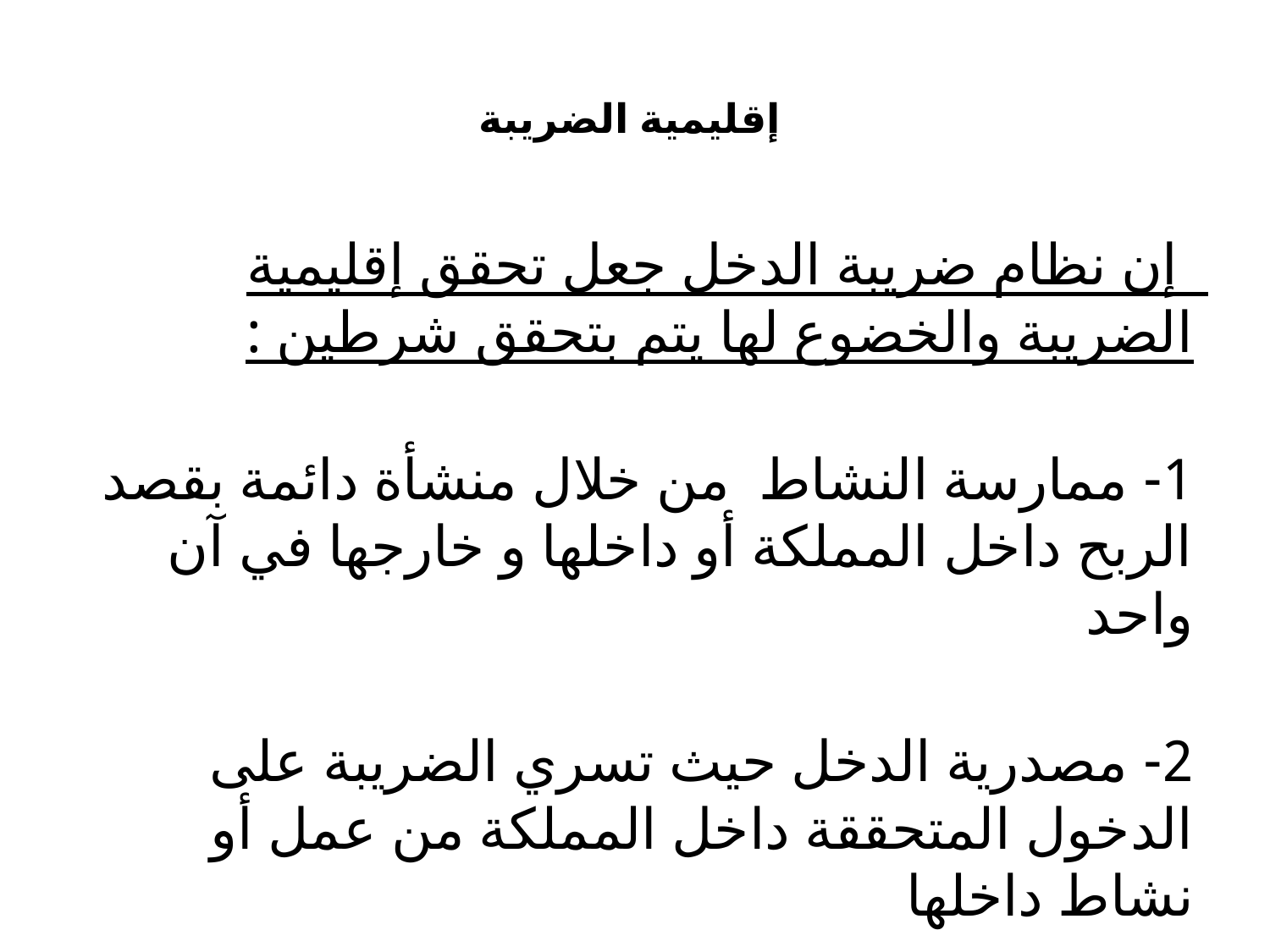

# إقليمية الضريبة
 إن نظام ضريبة الدخل جعل تحقق إقليمية الضريبة والخضوع لها يتم بتحقق شرطين :
1- ممارسة النشاط  من خلال منشأة دائمة بقصد الربح داخل المملكة أو داخلها و خارجها في آن واحد
2- مصدرية الدخل حيث تسري الضريبة على الدخول المتحققة داخل المملكة من عمل أو نشاط داخلها